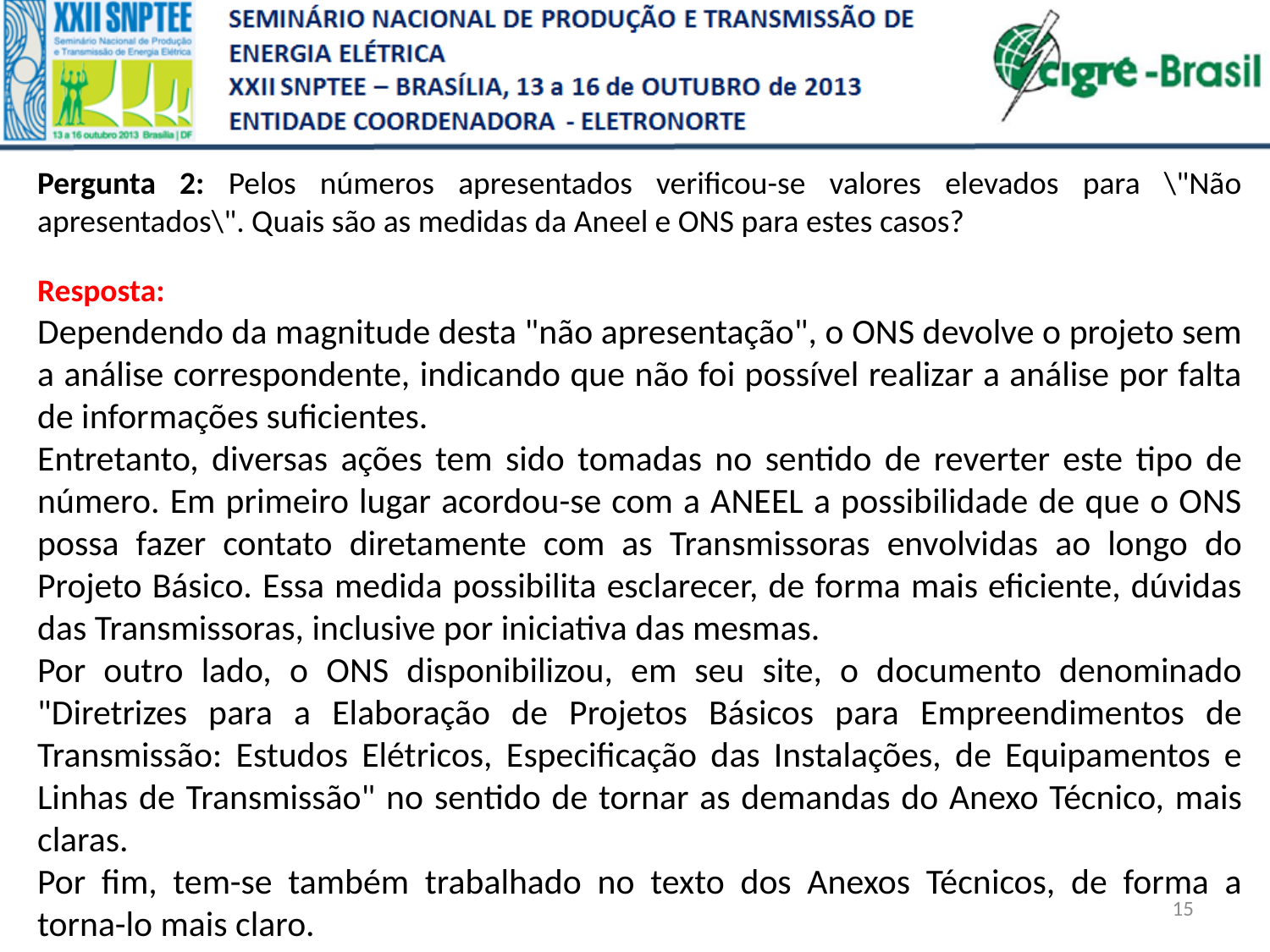

Pergunta 2: Pelos números apresentados verificou-se valores elevados para \"Não apresentados\". Quais são as medidas da Aneel e ONS para estes casos?

Resposta:
Dependendo da magnitude desta "não apresentação", o ONS devolve o projeto sem a análise correspondente, indicando que não foi possível realizar a análise por falta de informações suficientes.
Entretanto, diversas ações tem sido tomadas no sentido de reverter este tipo de número. Em primeiro lugar acordou-se com a ANEEL a possibilidade de que o ONS possa fazer contato diretamente com as Transmissoras envolvidas ao longo do Projeto Básico. Essa medida possibilita esclarecer, de forma mais eficiente, dúvidas das Transmissoras, inclusive por iniciativa das mesmas.
Por outro lado, o ONS disponibilizou, em seu site, o documento denominado "Diretrizes para a Elaboração de Projetos Básicos para Empreendimentos de Transmissão: Estudos Elétricos, Especificação das Instalações, de Equipamentos e Linhas de Transmissão" no sentido de tornar as demandas do Anexo Técnico, mais claras.
Por fim, tem-se também trabalhado no texto dos Anexos Técnicos, de forma a torna-lo mais claro.
15